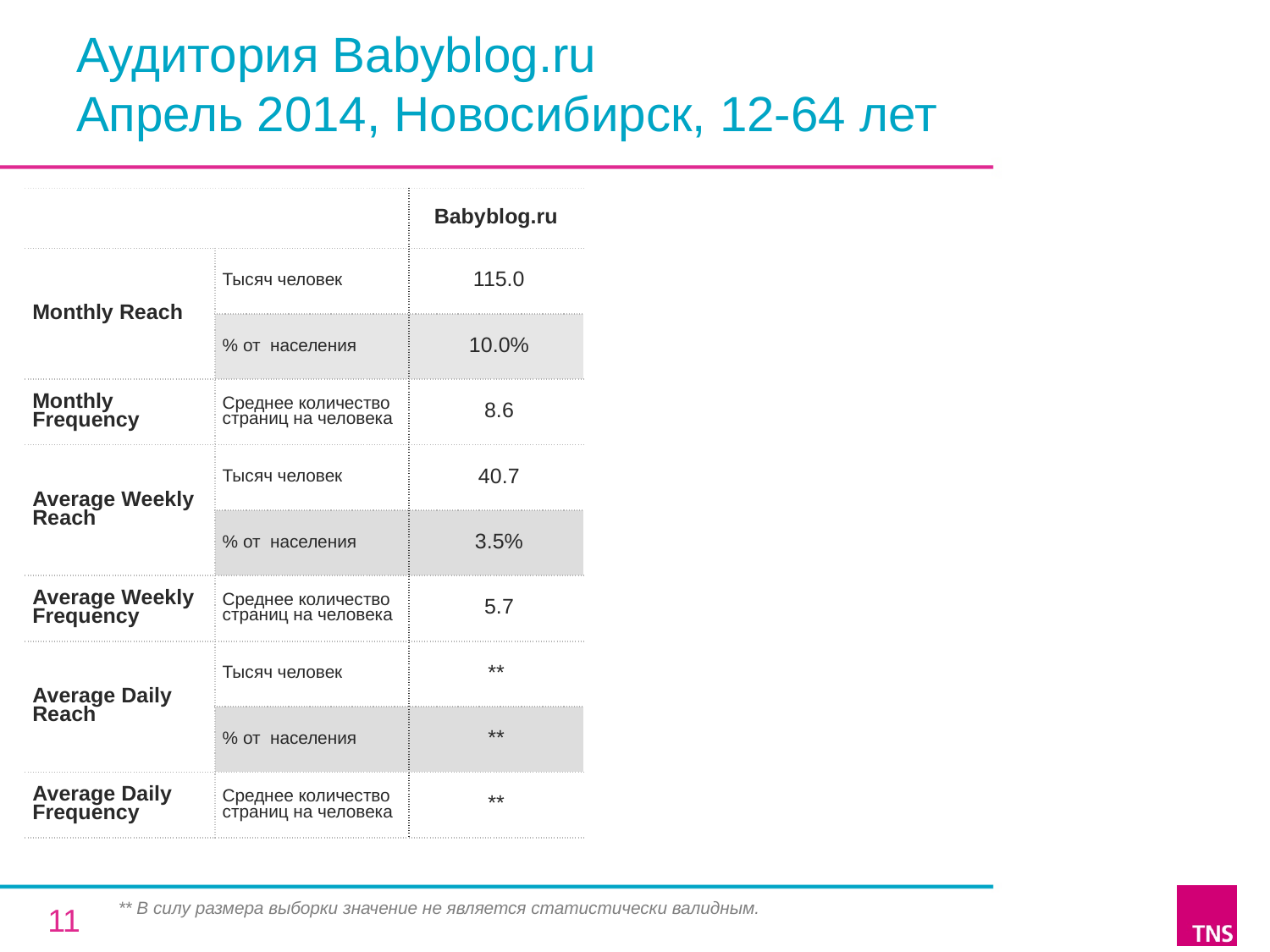

# Аудитория Babyblog.ru Апрель 2014, Новосибирск, 12-64 лет
|  |  | Babyblog.ru |
| --- | --- | --- |
| Monthly Reach | Тысяч человек | 115.0 |
|  | % от населения | 10.0% |
| Monthly Frequency | Среднее количество страниц на человека | 8.6 |
| Average Weekly Reach | Тысяч человек | 40.7 |
|  | % от населения | 3.5% |
| Average Weekly Frequency | Среднее количество страниц на человека | 5.7 |
| Average Daily Reach | Тысяч человек | \*\* |
|  | % от населения | \*\* |
| Average Daily Frequency | Среднее количество страниц на человека | \*\* |
** В силу размера выборки значение не является статистически валидным.
11